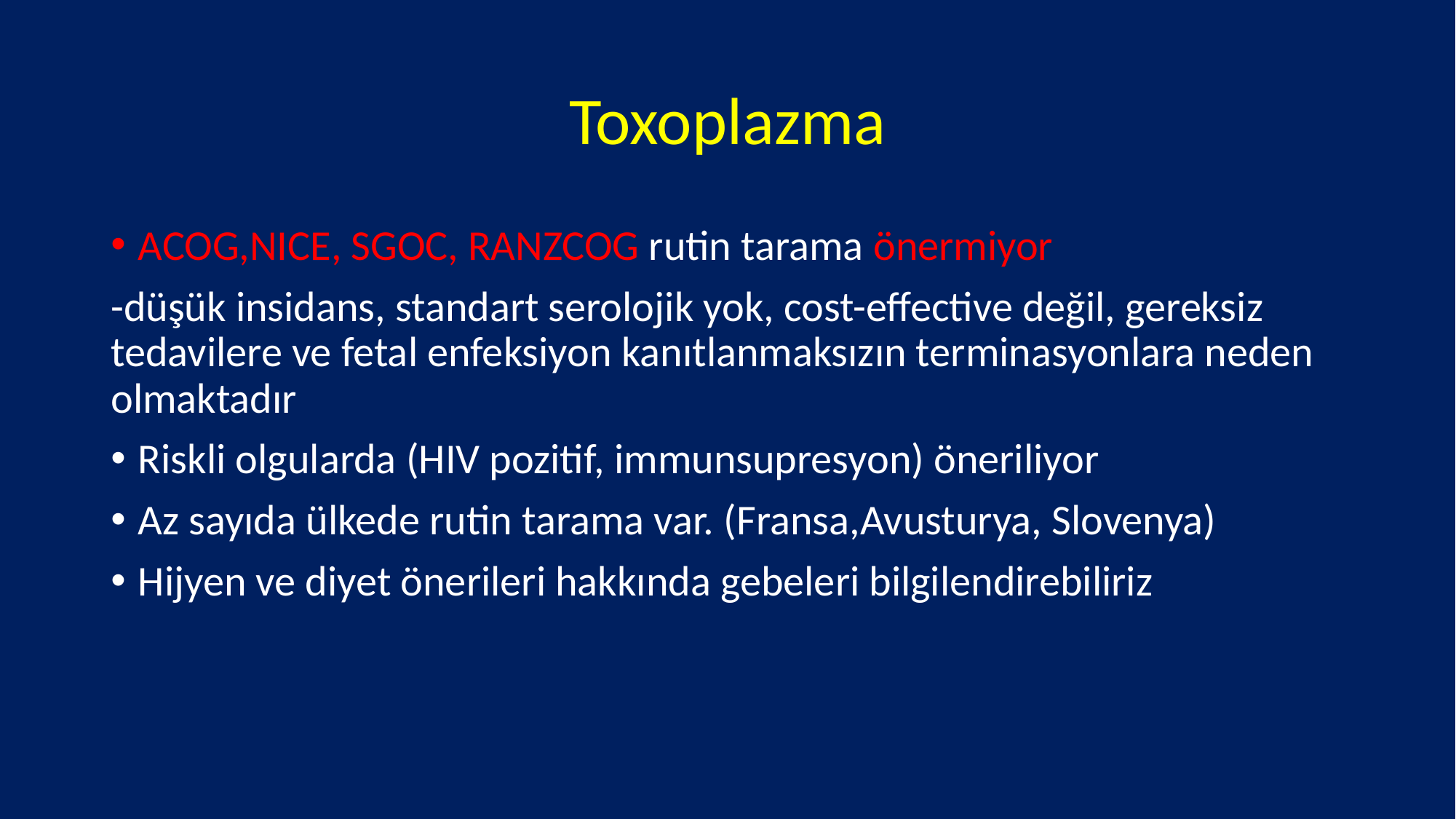

# Toxoplazma
ACOG,NICE, SGOC, RANZCOG rutin tarama önermiyor
-düşük insidans, standart serolojik yok, cost-effective değil, gereksiz tedavilere ve fetal enfeksiyon kanıtlanmaksızın terminasyonlara neden olmaktadır
Riskli olgularda (HIV pozitif, immunsupresyon) öneriliyor
Az sayıda ülkede rutin tarama var. (Fransa,Avusturya, Slovenya)
Hijyen ve diyet önerileri hakkında gebeleri bilgilendirebiliriz